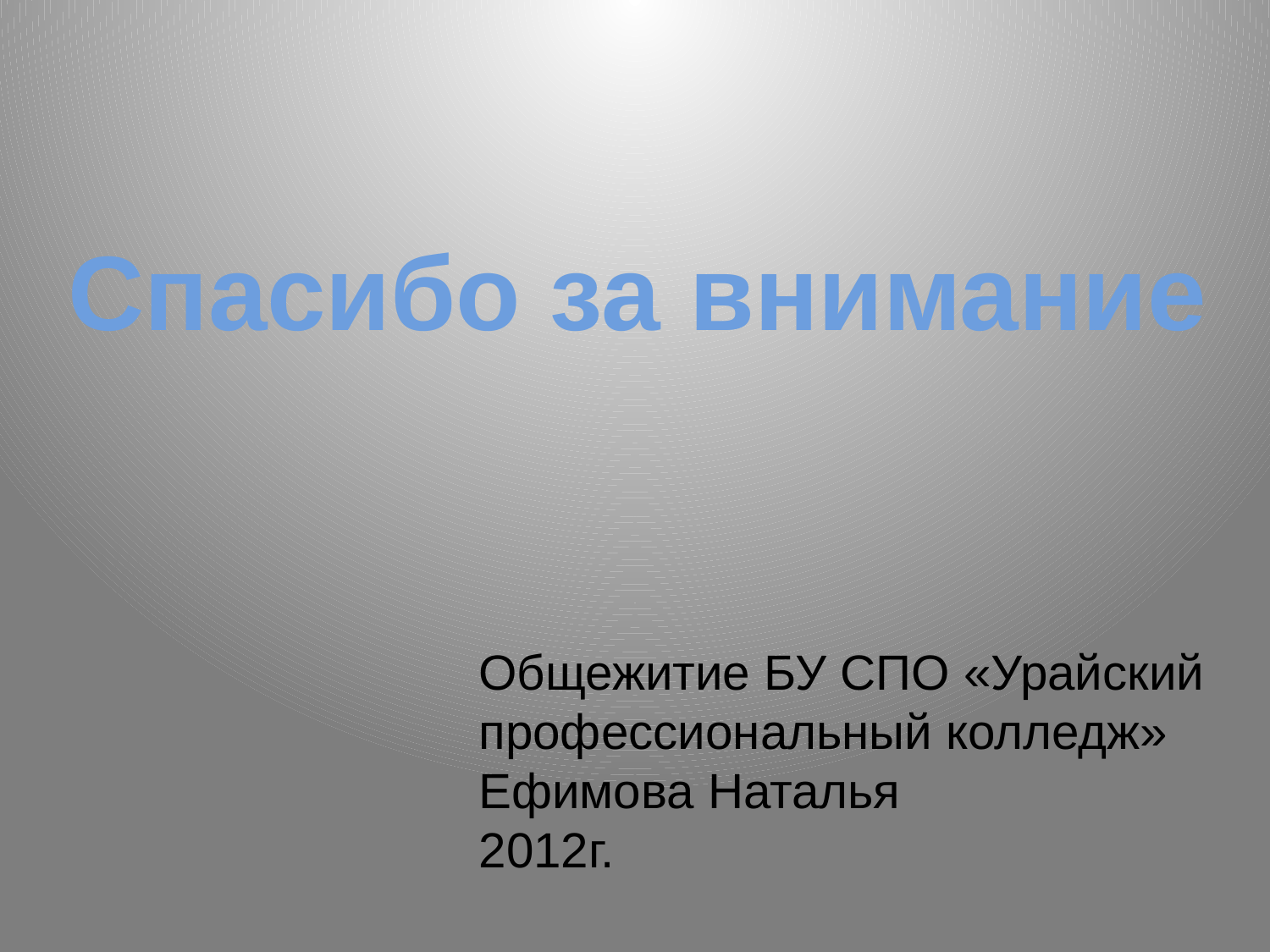

Спасибо за внимание
Общежитие БУ СПО «Урайский профессиональный колледж» Ефимова Наталья
2012г.